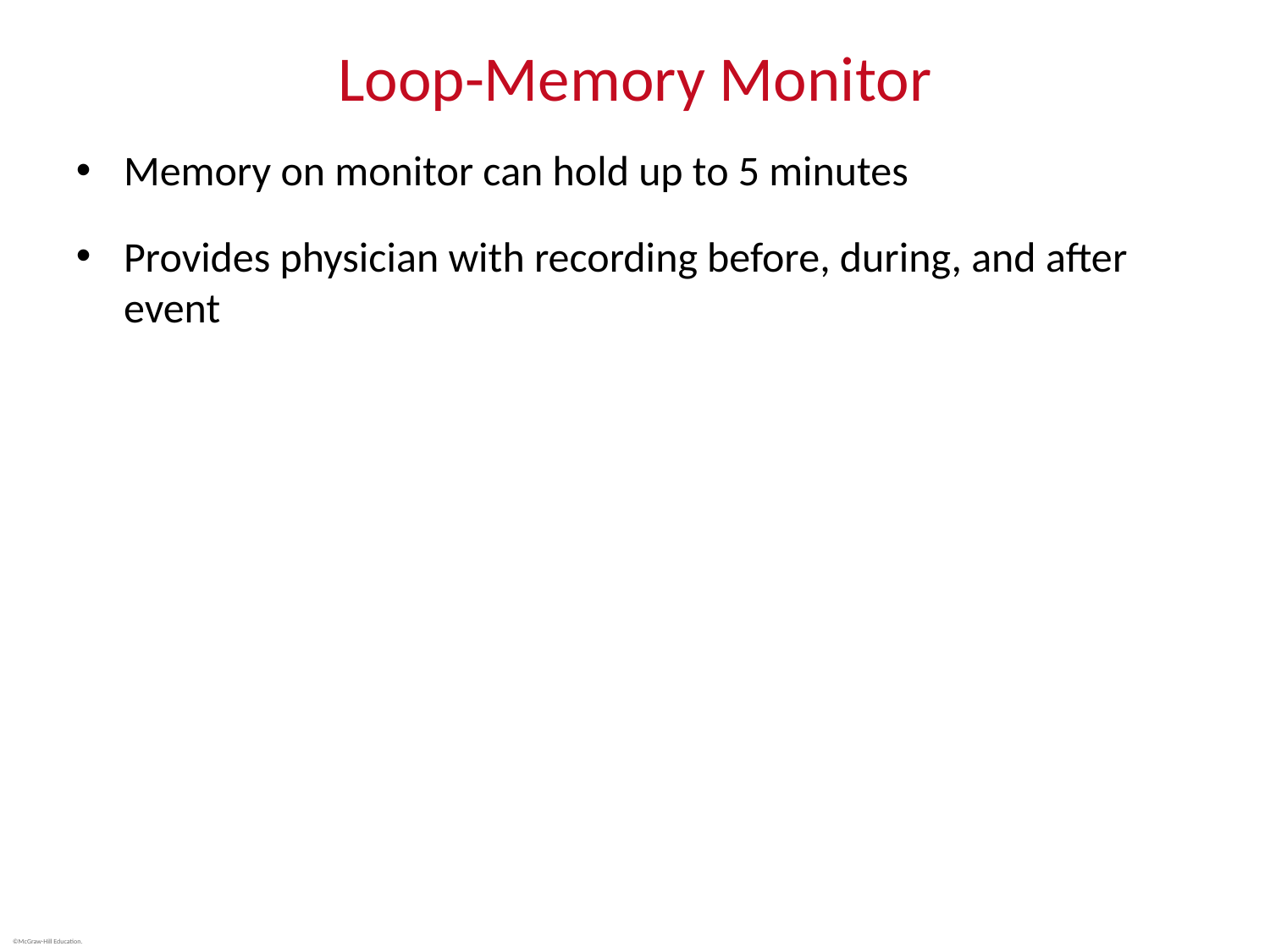

# Loop-Memory Monitor
Memory on monitor can hold up to 5 minutes
Provides physician with recording before, during, and after event